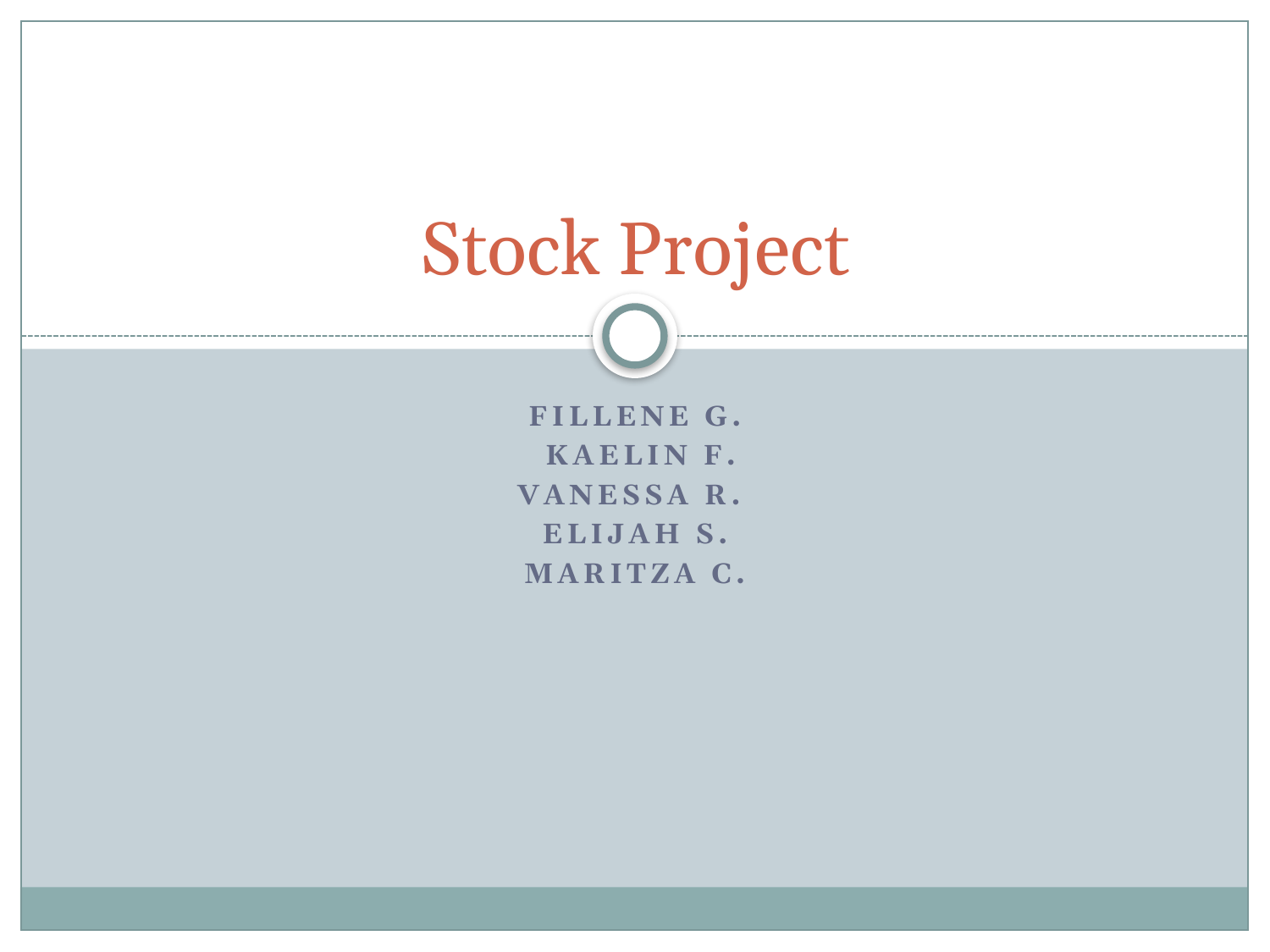

# Stock Project
Fillene G.
 Kaelin F.
Vanessa R.
Elijah S.
Maritza C.